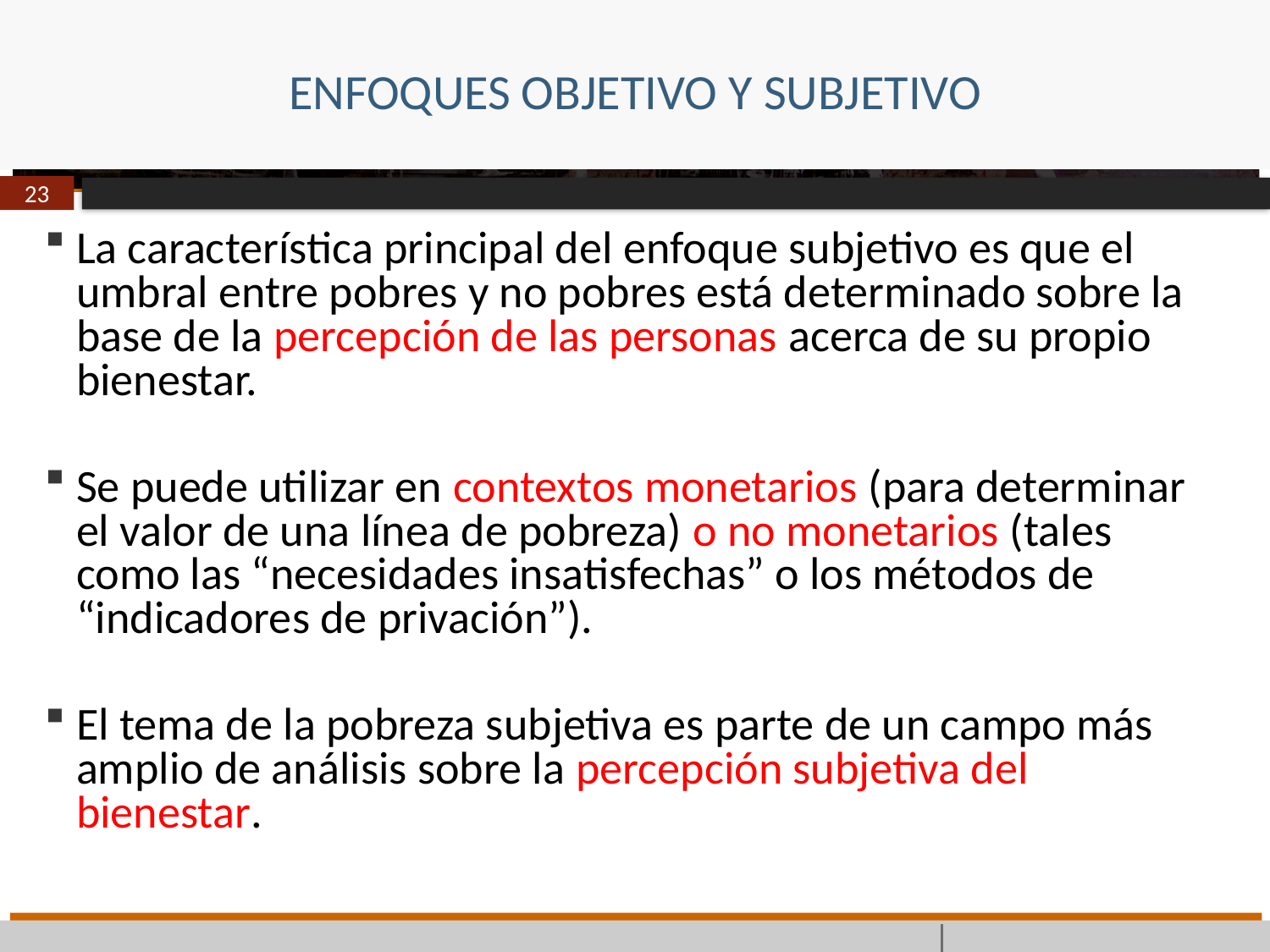

# ENFOQUES OBJETIVO Y SUBJETIVO
23
La característica principal del enfoque subjetivo es que el umbral entre pobres y no pobres está determinado sobre la base de la percepción de las personas acerca de su propio bienestar.

Se puede utilizar en contextos monetarios (para determinar el valor de una línea de pobreza) o no monetarios (tales como las “necesidades insatisfechas” o los métodos de “indicadores de privación”).

El tema de la pobreza subjetiva es parte de un campo más amplio de análisis sobre la percepción subjetiva del bienestar.